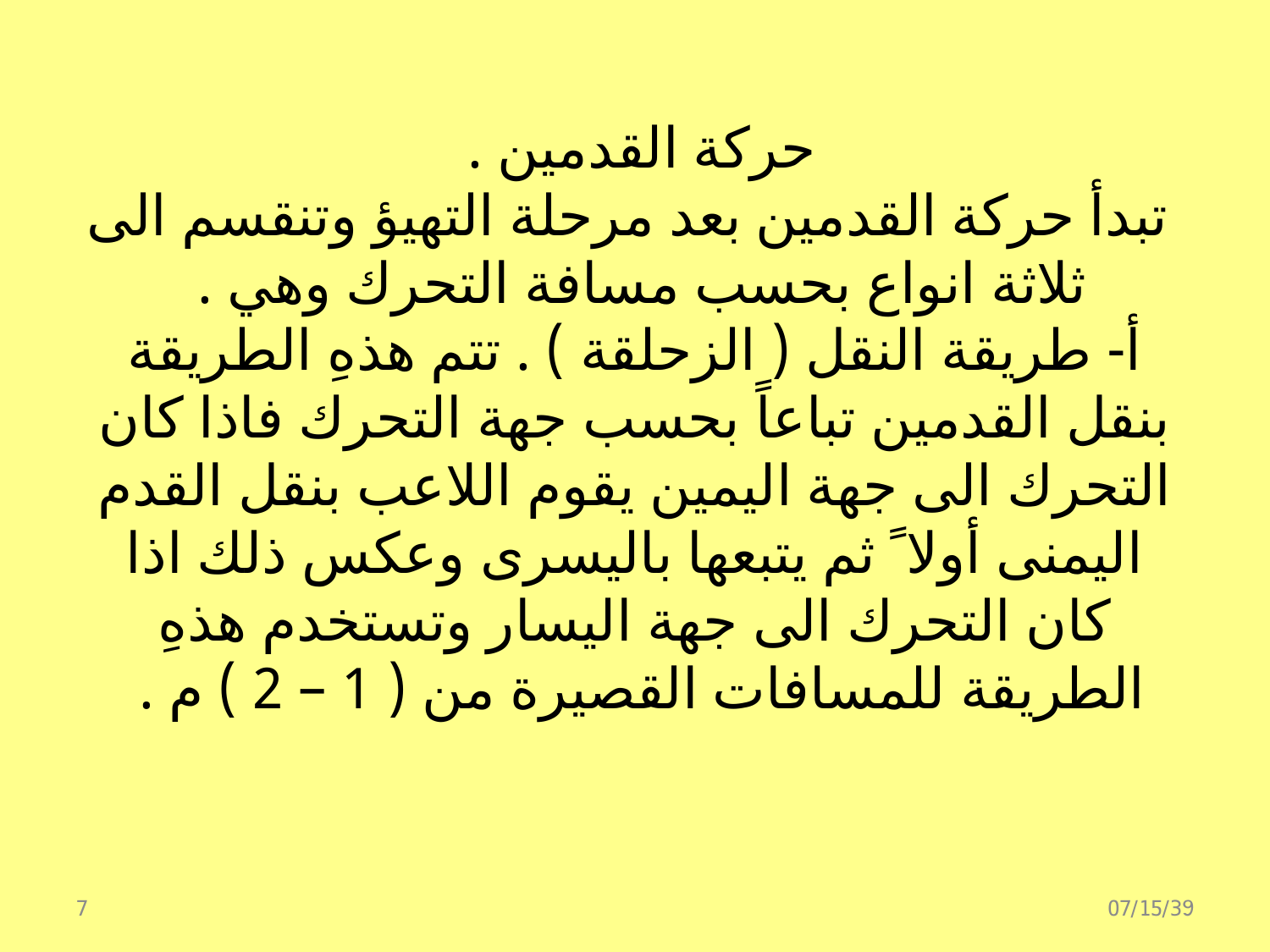

# حركة القدمين . تبدأ حركة القدمين بعد مرحلة التهيؤ وتنقسم الى ثلاثة انواع بحسب مسافة التحرك وهي . أ- طريقة النقل ( الزحلقة ) . تتم هذهِ الطريقة بنقل القدمين تباعاً بحسب جهة التحرك فاذا كان التحرك الى جهة اليمين يقوم اللاعب بنقل القدم اليمنى أولا ً ثم يتبعها باليسرى وعكس ذلك اذا كان التحرك الى جهة اليسار وتستخدم هذهِ الطريقة للمسافات القصيرة من ( 1 – 2 ) م .
7
07/15/39